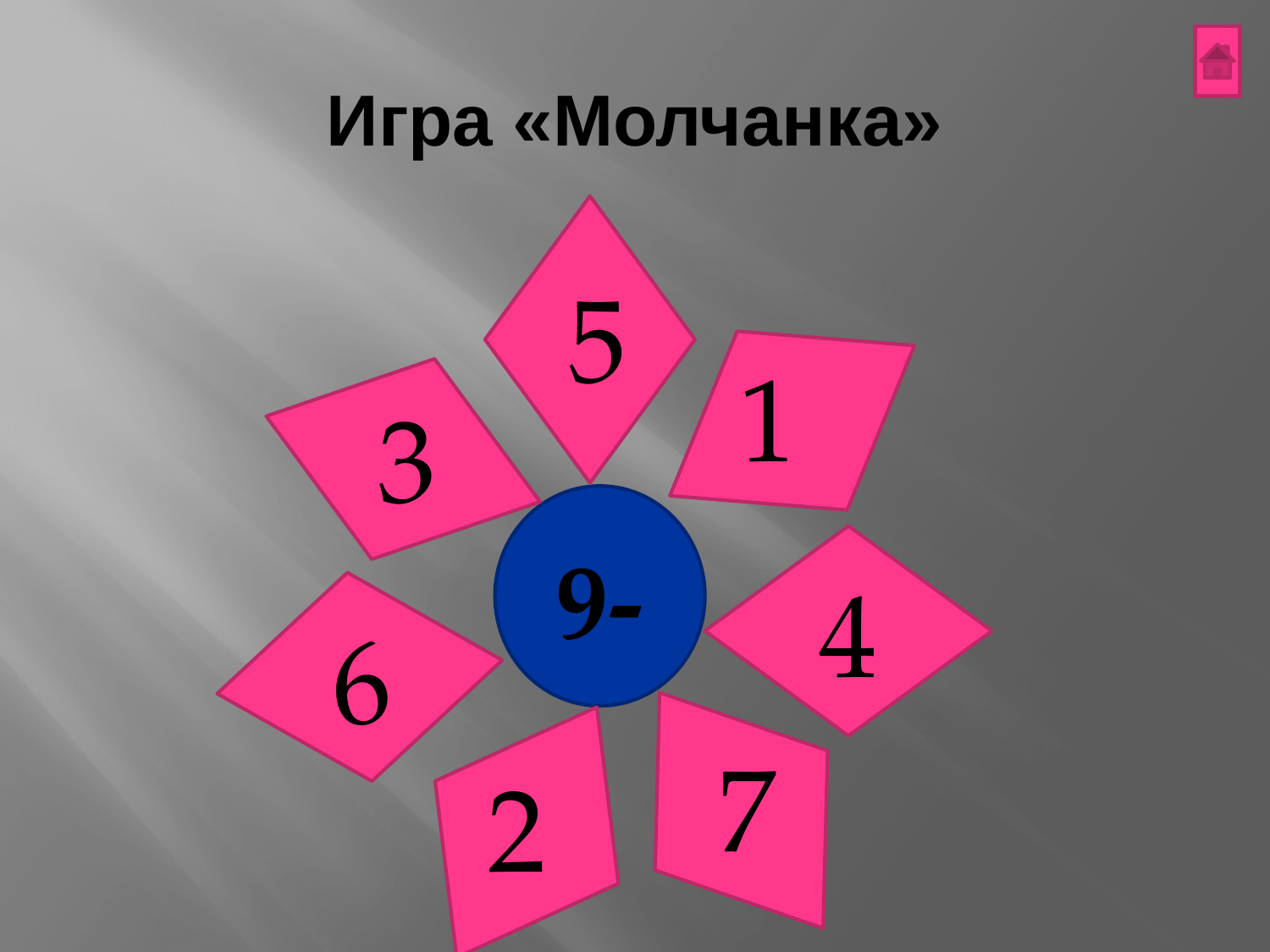

# Игра «Молчанка»

5

1

3
9-
4
6

7

2